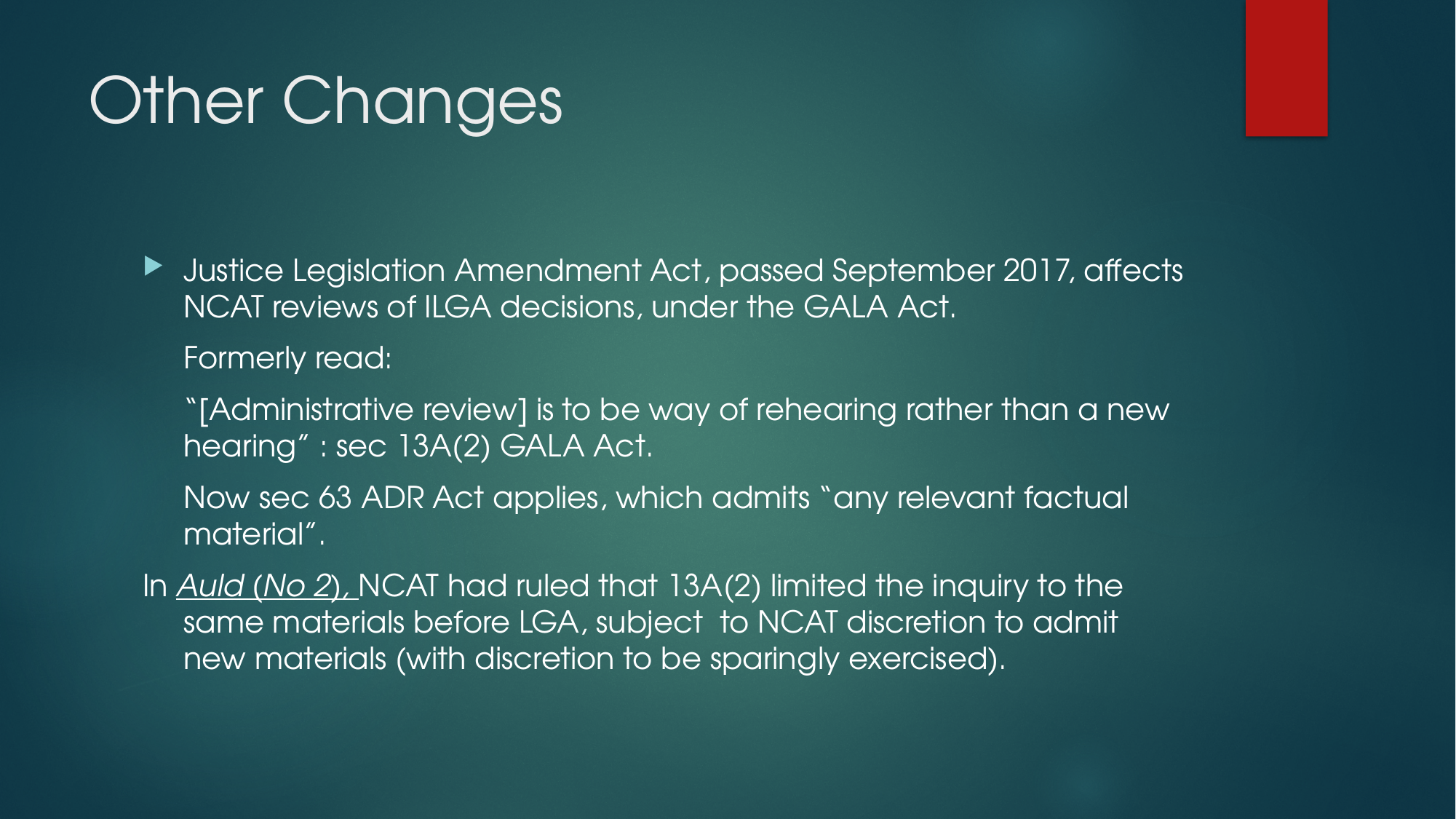

# Other Changes
Justice Legislation Amendment Act, passed September 2017, affects NCAT reviews of ILGA decisions, under the GALA Act.
	Formerly read:
	“[Administrative review] is to be way of rehearing rather than a new hearing” : sec 13A(2) GALA Act.
	Now sec 63 ADR Act applies, which admits “any relevant factual material”.
In Auld (No 2), NCAT had ruled that 13A(2) limited the inquiry to the same materials before LGA, subject  to NCAT discretion to admit new materials (with discretion to be sparingly exercised).